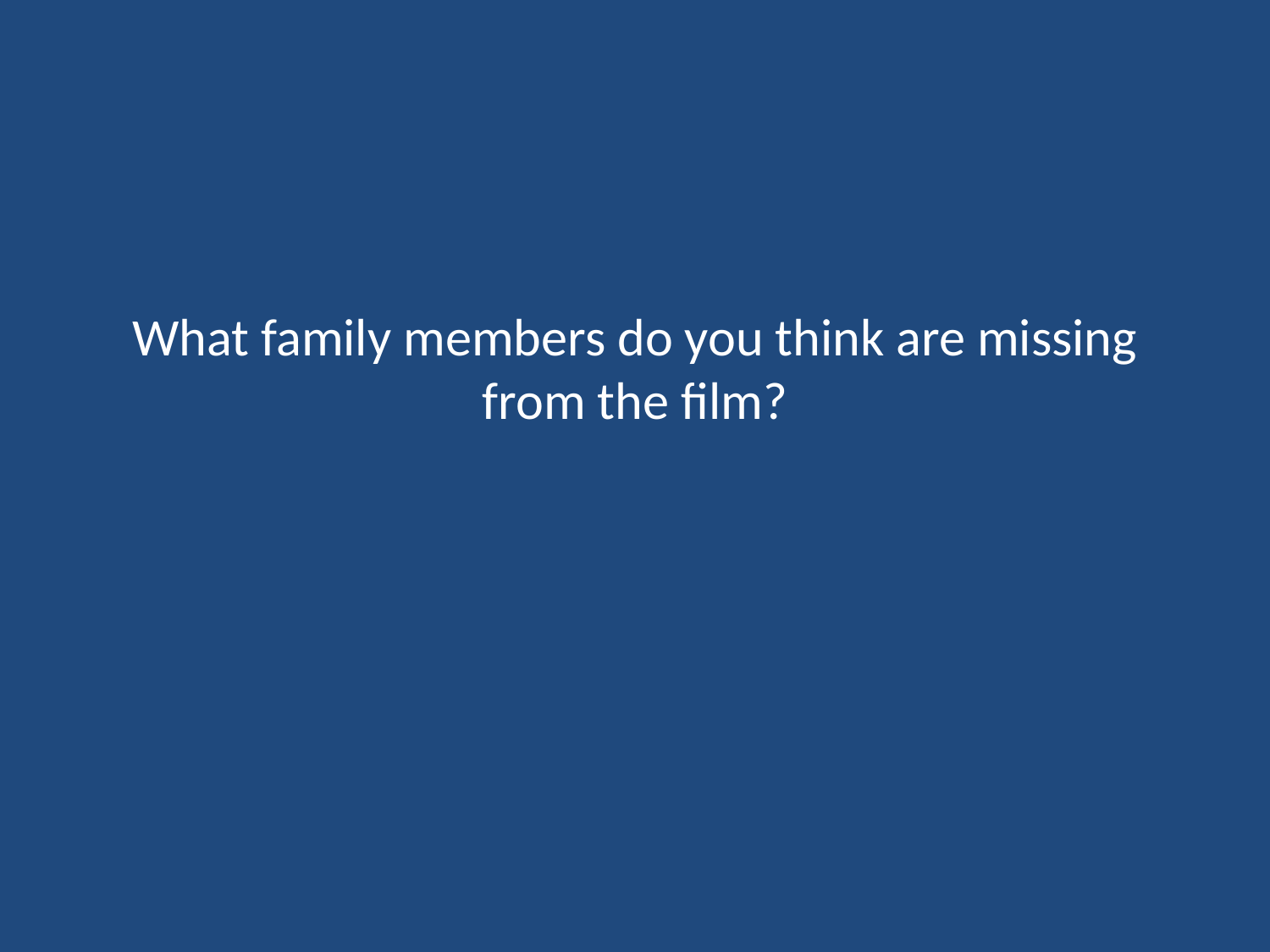

# What family members do you think are missing from the film?